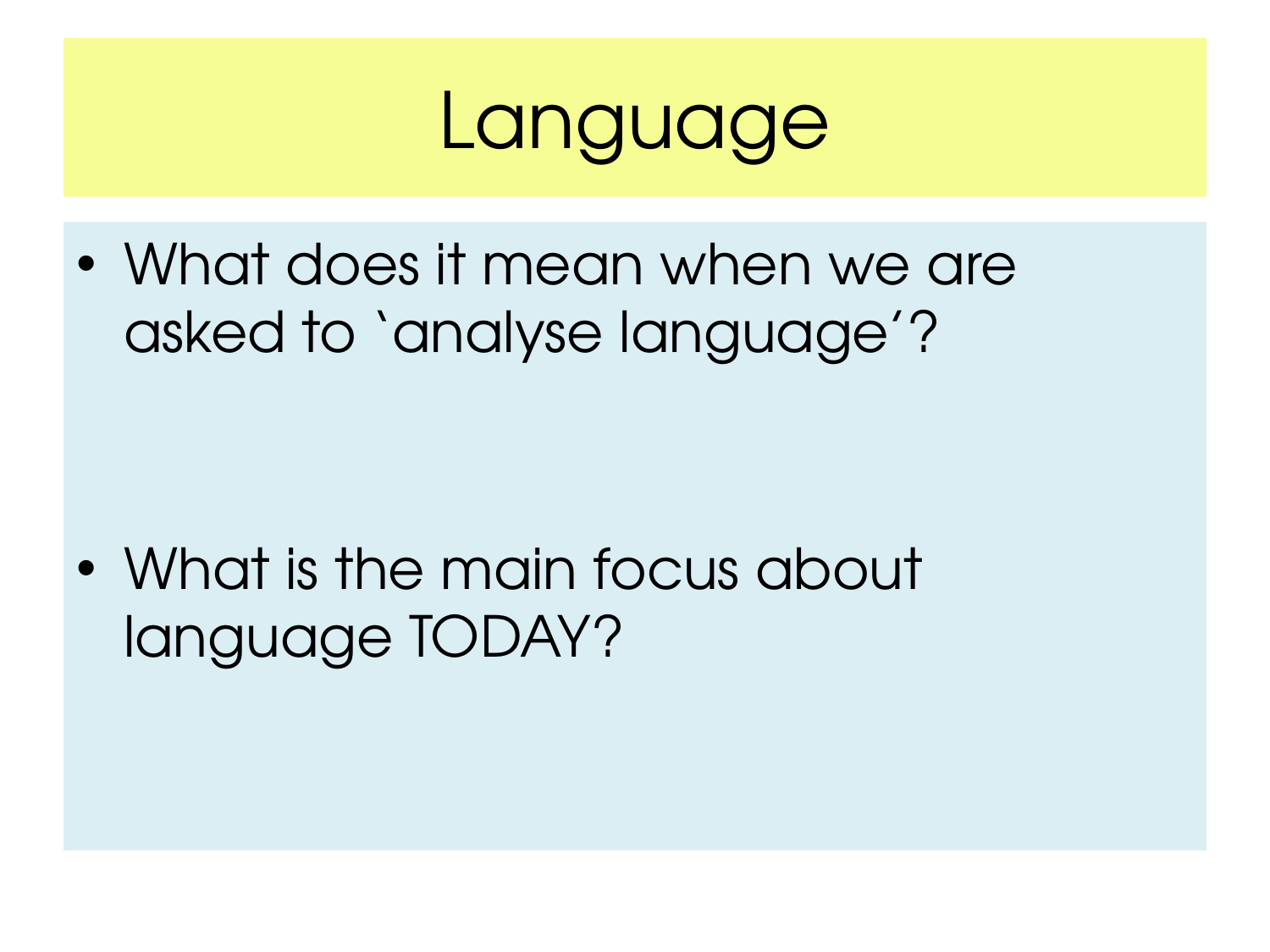

# Language
What does it mean when we are asked to ‘analyse language’?

What is the main focus about language TODAY?